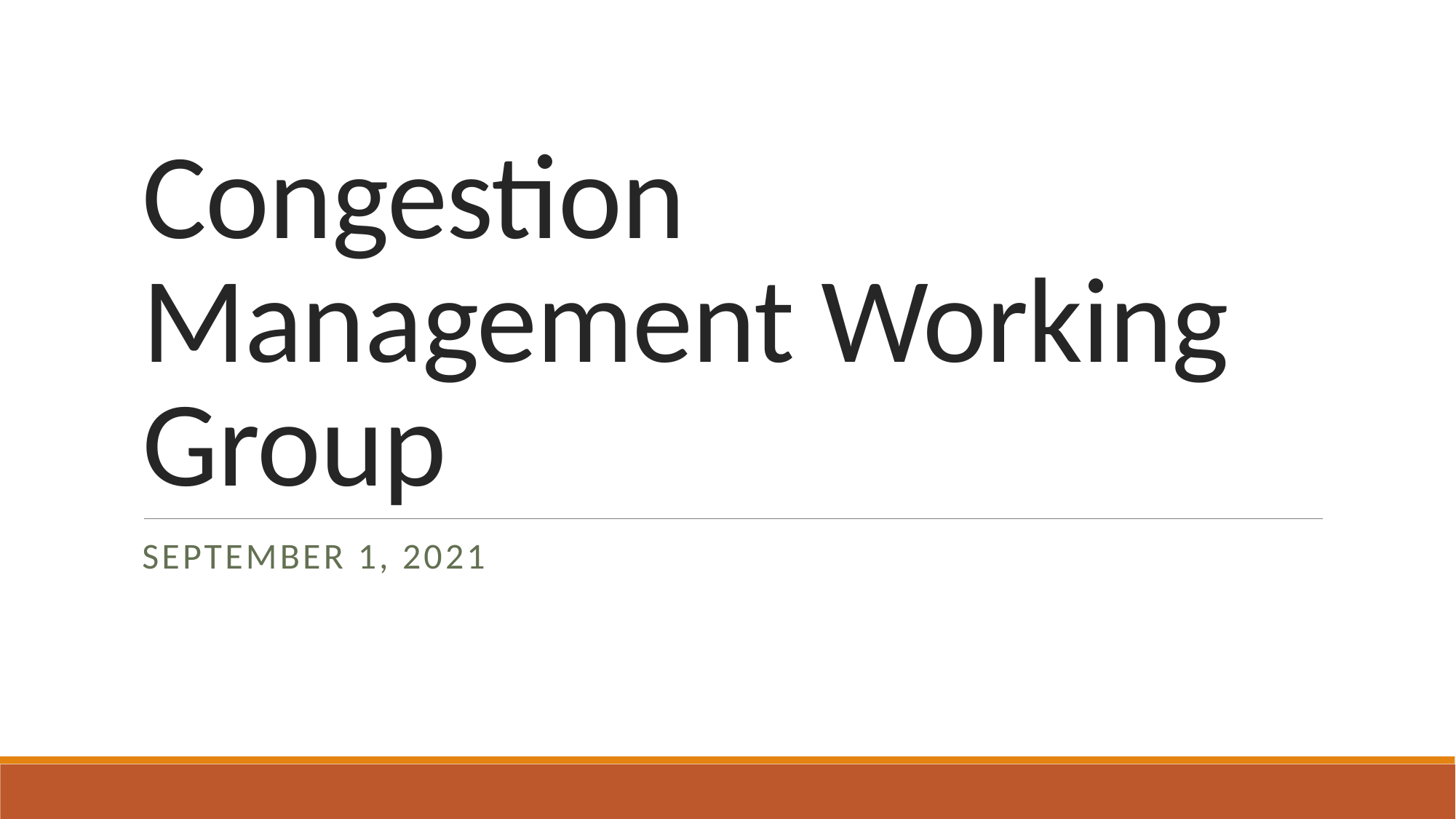

# Congestion Management Working Group
September 1, 2021